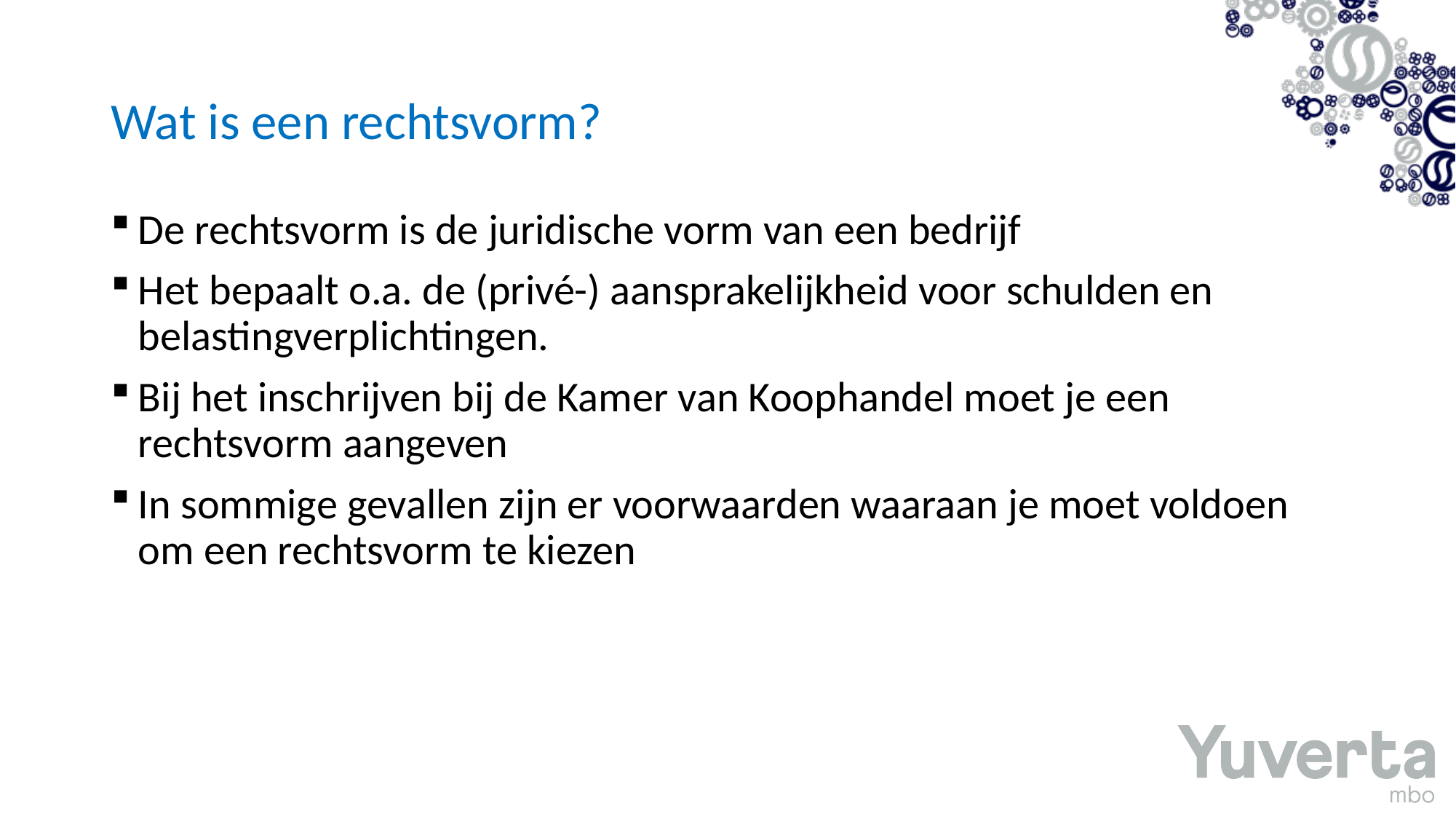

# Wat is een rechtsvorm?
De rechtsvorm is de juridische vorm van een bedrijf
Het bepaalt o.a. de (privé-) aansprakelijkheid voor schulden en belastingverplichtingen.
Bij het inschrijven bij de Kamer van Koophandel moet je een rechtsvorm aangeven
In sommige gevallen zijn er voorwaarden waaraan je moet voldoen om een rechtsvorm te kiezen